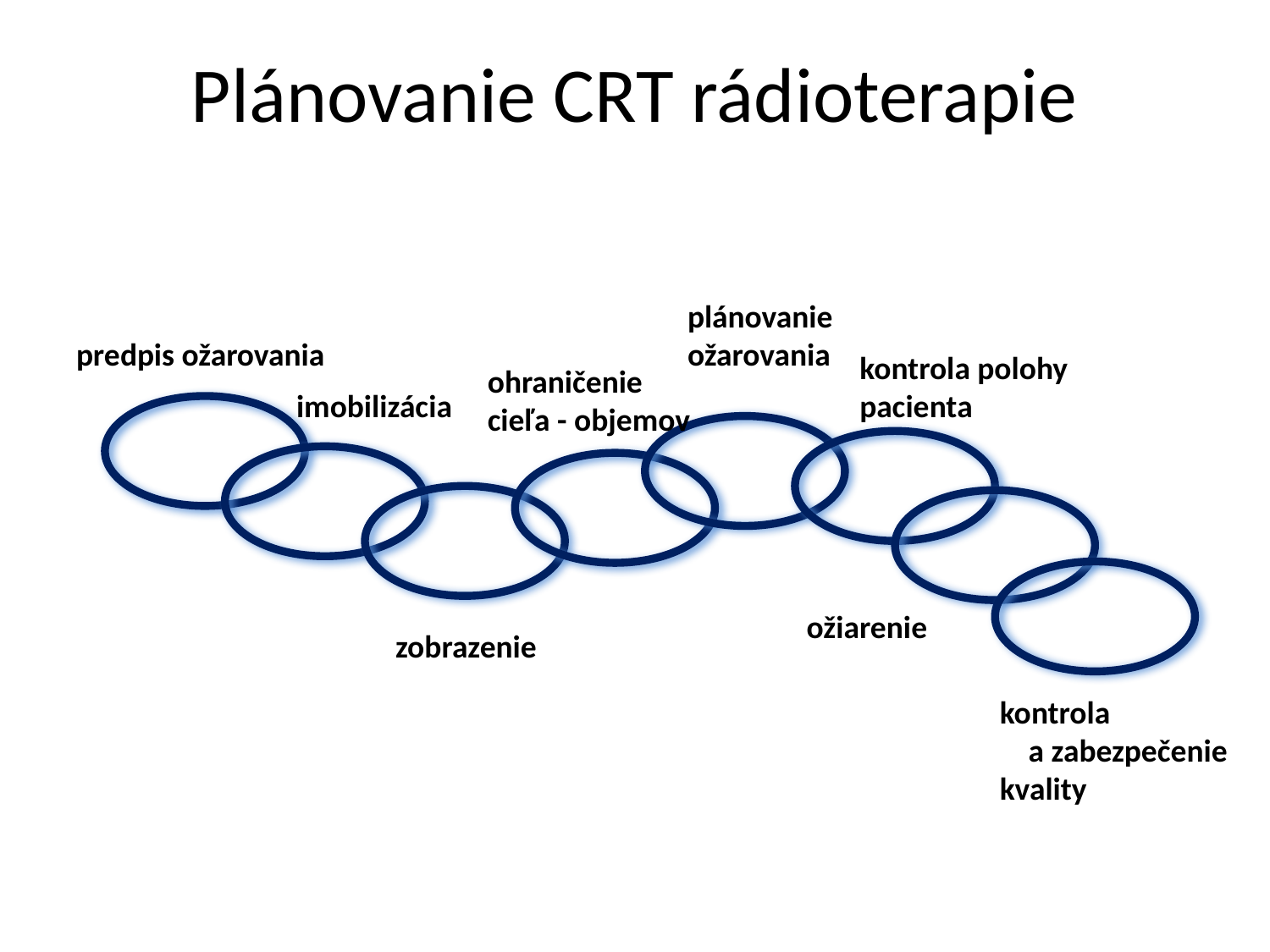

Plánovanie CRT rádioterapie
plánovanie ožarovania
predpis ožarovania
kontrola polohy pacienta
ohraničenie cieľa - objemov
imobilizácia

ožiarenie
zobrazenie
kontrola                         a zabezpečenie kvality